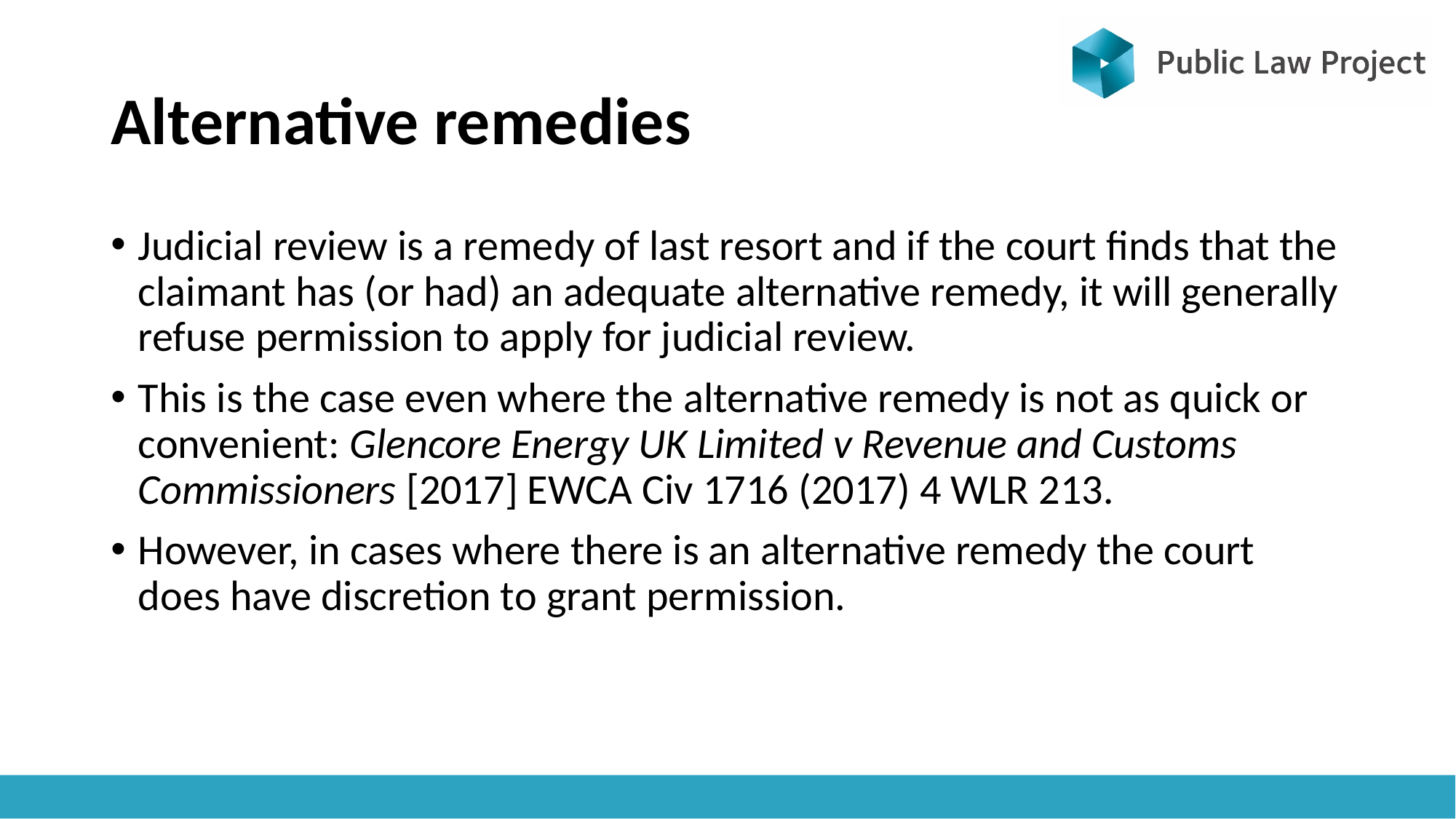

# Alternative remedies
Judicial review is a remedy of last resort and if the court finds that the claimant has (or had) an adequate alternative remedy, it will generally refuse permission to apply for judicial review.
This is the case even where the alternative remedy is not as quick or convenient: Glencore Energy UK Limited v Revenue and Customs Commissioners [2017] EWCA Civ 1716 (2017) 4 WLR 213.
However, in cases where there is an alternative remedy the court does have discretion to grant permission.